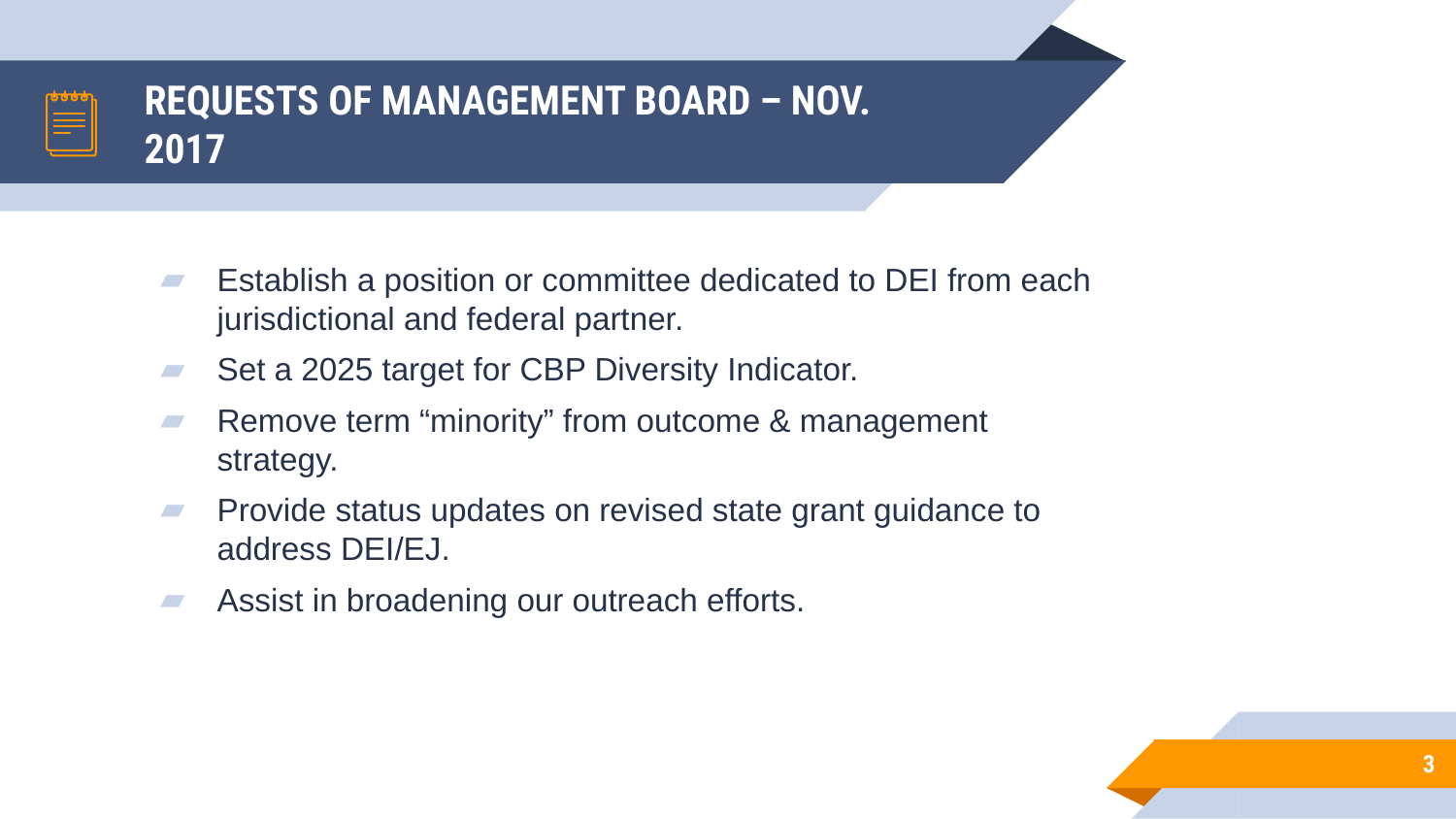

# REQUESTS OF MANAGEMENT BOARD – NOV. 2017

Establish a position or committee dedicated to DEI from each jurisdictional and federal partner.
Set a 2025 target for CBP Diversity Indicator.
Remove term “minority” from outcome & management strategy.
Provide status updates on revised state grant guidance to address DEI/EJ.
Assist in broadening our outreach efforts.
3